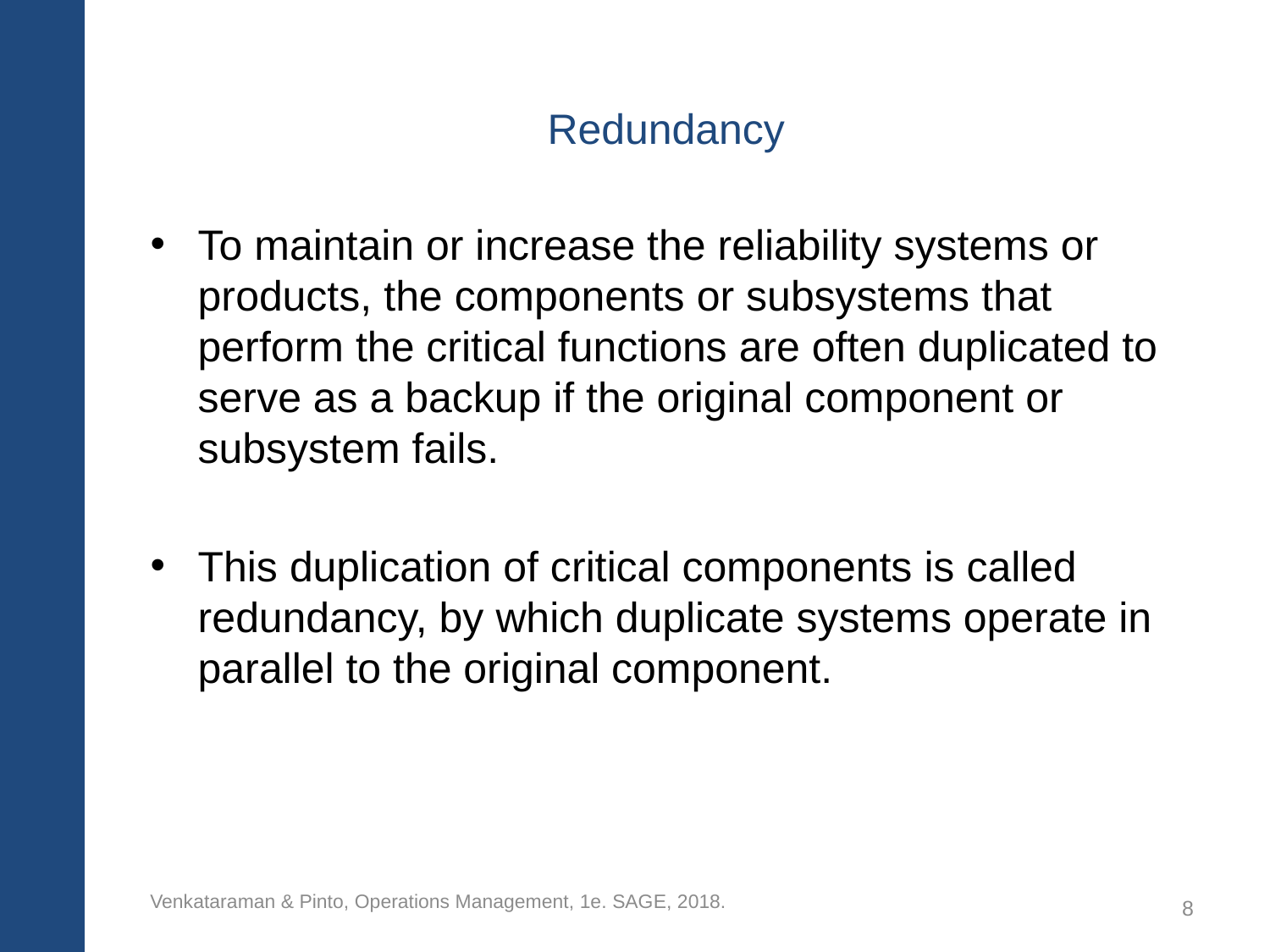

# Redundancy
To maintain or increase the reliability systems or products, the components or subsystems that perform the critical functions are often duplicated to serve as a backup if the original component or subsystem fails.

This duplication of critical components is called redundancy, by which duplicate systems operate in parallel to the original component.
Venkataraman & Pinto, Operations Management, 1e. SAGE, 2018.
8